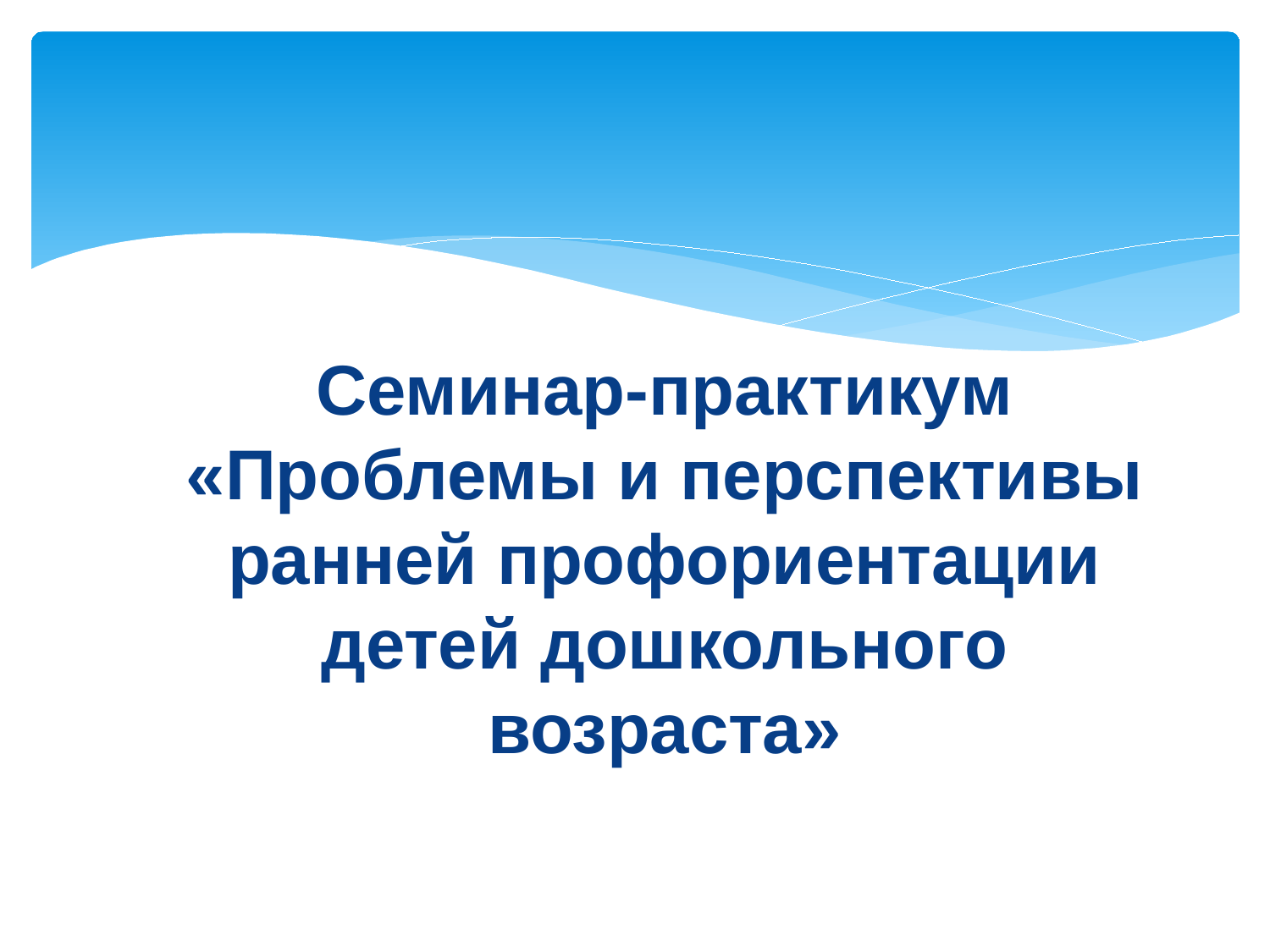

Семинар-практикум «Проблемы и перспективы ранней профориентации детей дошкольного возраста»